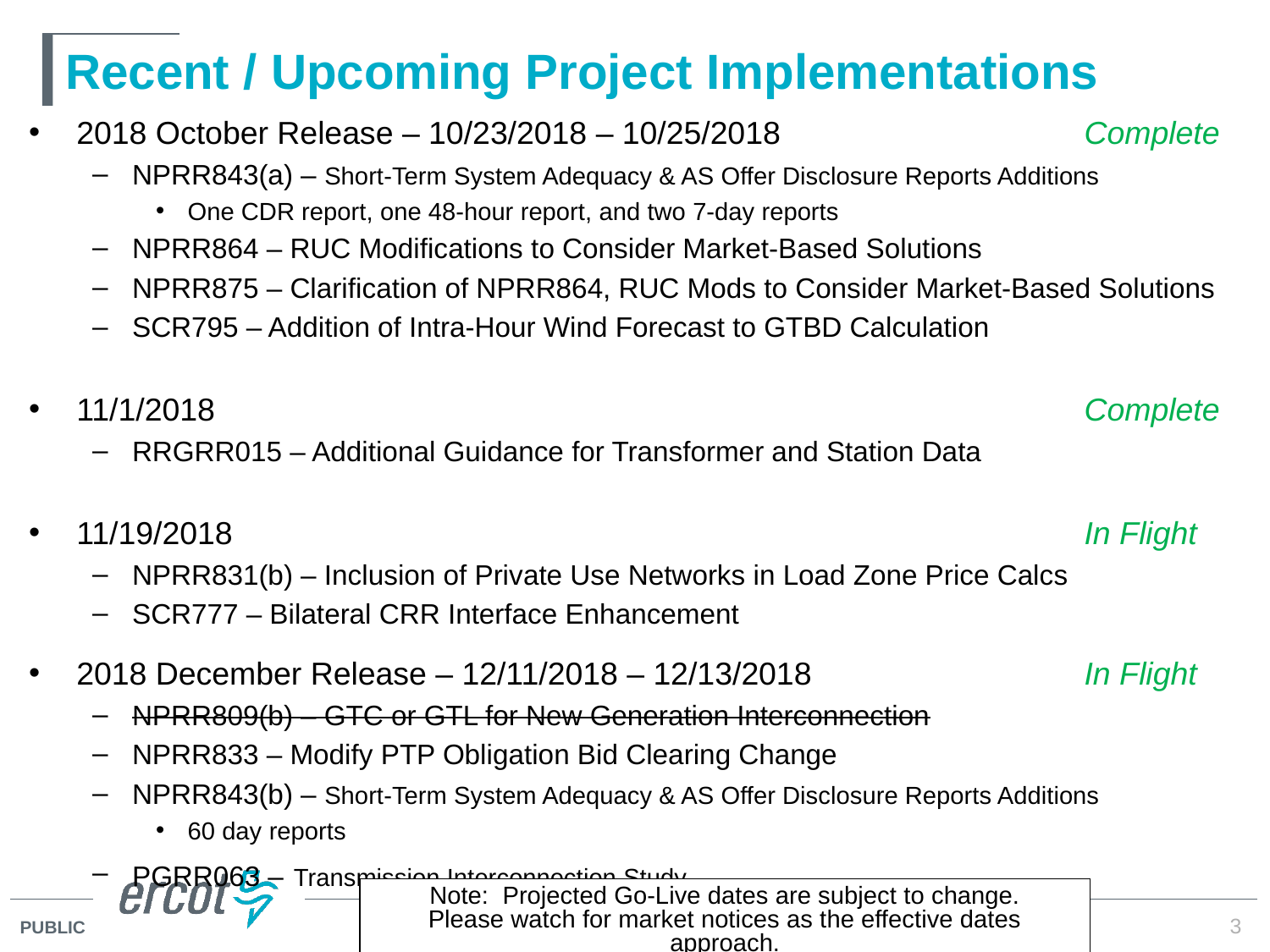

# Recent / Upcoming Project Implementations
2018 October Release – 10/23/2018 – 10/25/2018 	 Complete
NPRR843(a) – Short-Term System Adequacy & AS Offer Disclosure Reports Additions
One CDR report, one 48-hour report, and two 7-day reports
NPRR864 – RUC Modifications to Consider Market-Based Solutions
NPRR875 – Clarification of NPRR864, RUC Mods to Consider Market-Based Solutions
SCR795 – Addition of Intra-Hour Wind Forecast to GTBD Calculation

11/1/2018 	 Complete
RRGRR015 – Additional Guidance for Transformer and Station Data

11/19/2018 	 In Flight
NPRR831(b) – Inclusion of Private Use Networks in Load Zone Price Calcs
SCR777 – Bilateral CRR Interface Enhancement

2018 December Release – 12/11/2018 – 12/13/2018 	 In Flight
NPRR809(b) – GTC or GTL for New Generation Interconnection
NPRR833 – Modify PTP Obligation Bid Clearing Change
NPRR843(b) – Short-Term System Adequacy & AS Offer Disclosure Reports Additions
60 day reports
PGRR063 – Transmission Interconnection Study
Note:  Projected Go-Live dates are subject to change.
Please watch for market notices as the effective dates approach.
3